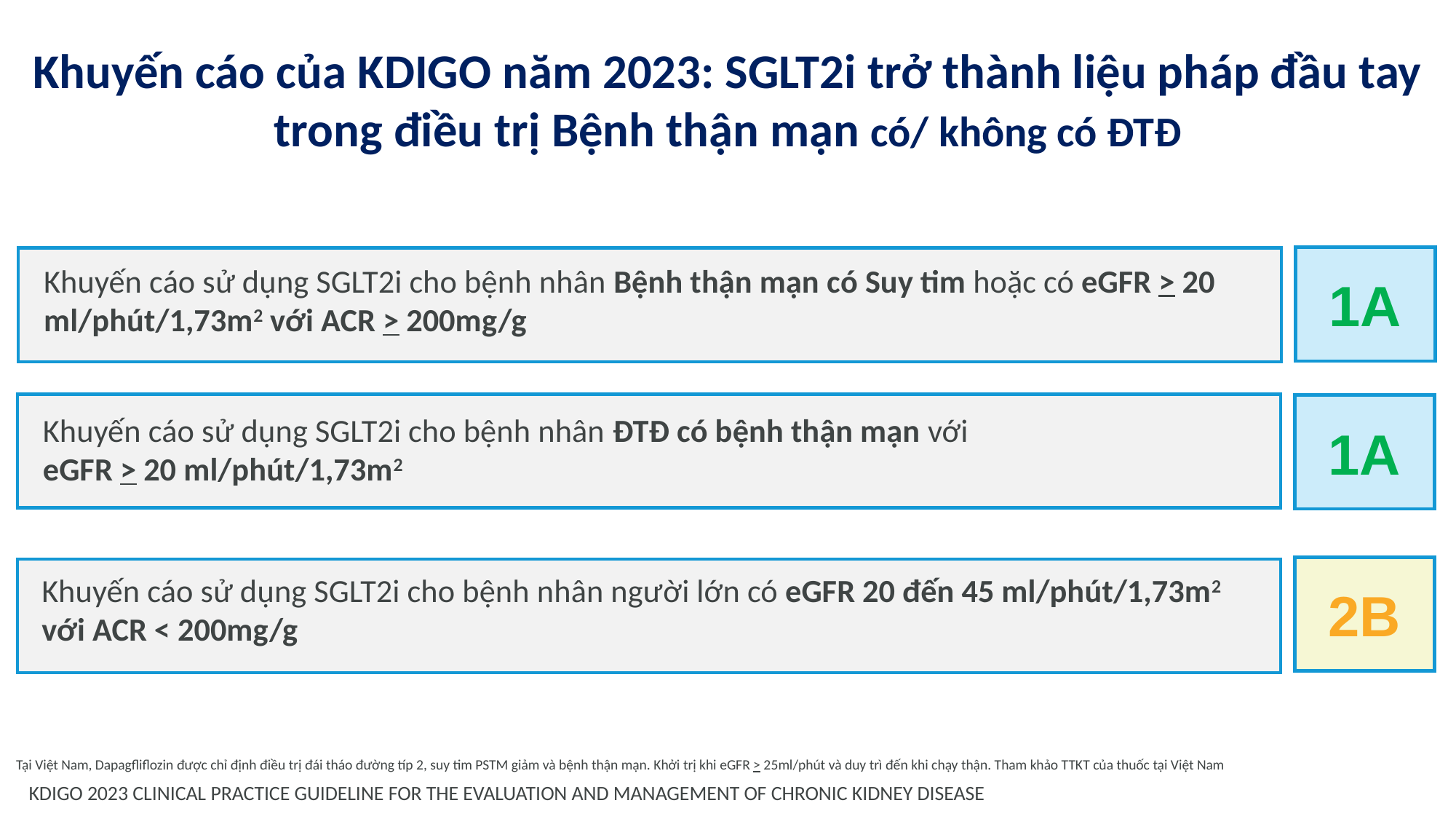

# Khuyến cáo của KDIGO năm 2023: SGLT2i trở thành liệu pháp đầu tay trong điều trị Bệnh thận mạn có/ không có ĐTĐ
1A

Khuyến cáo sử dụng SGLT2i cho bệnh nhân Bệnh thận mạn có Suy tim hoặc có eGFR > 20 ml/phút/1,73m2 với ACR > 200mg/g

1A
Khuyến cáo sử dụng SGLT2i cho bệnh nhân ĐTĐ có bệnh thận mạn với
eGFR > 20 ml/phút/1,73m2
2B

Khuyến cáo sử dụng SGLT2i cho bệnh nhân người lớn có eGFR 20 đến 45 ml/phút/1,73m2 với ACR < 200mg/g
Tại Việt Nam, Dapagfliflozin được chỉ định điều trị đái tháo đường típ 2, suy tim PSTM giảm và bệnh thận mạn. Khởi trị khi eGFR > 25ml/phút và duy trì đến khi chạy thận. Tham khảo TTKT của thuốc tại Việt Nam
KDIGO 2023 CLINICAL PRACTICE GUIDELINE FOR THE EVALUATION AND MANAGEMENT OF CHRONIC KIDNEY DISEASE